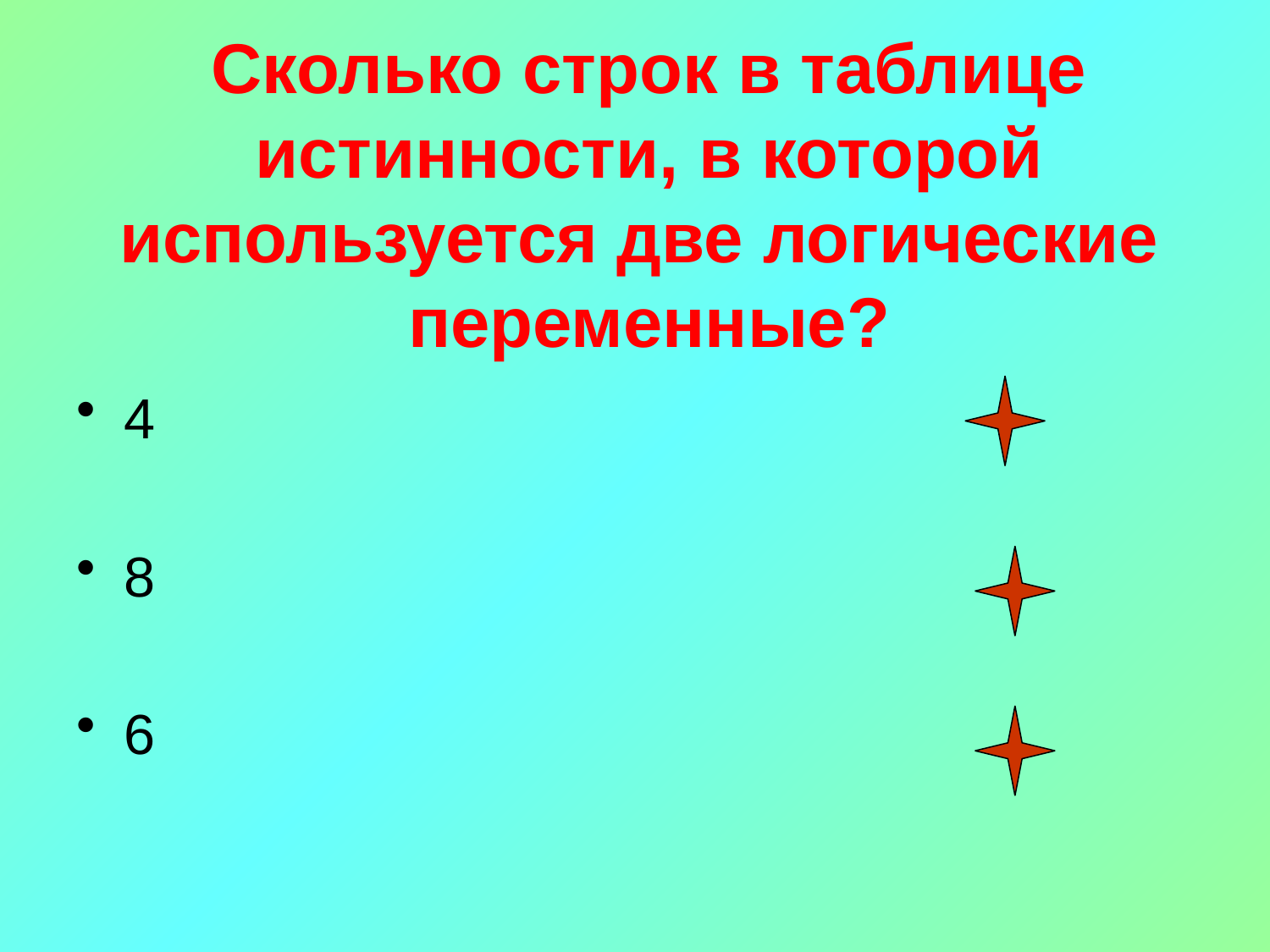

# Сколько строк в таблице истинности, в которой используется две логические  переменные?
4

8

6